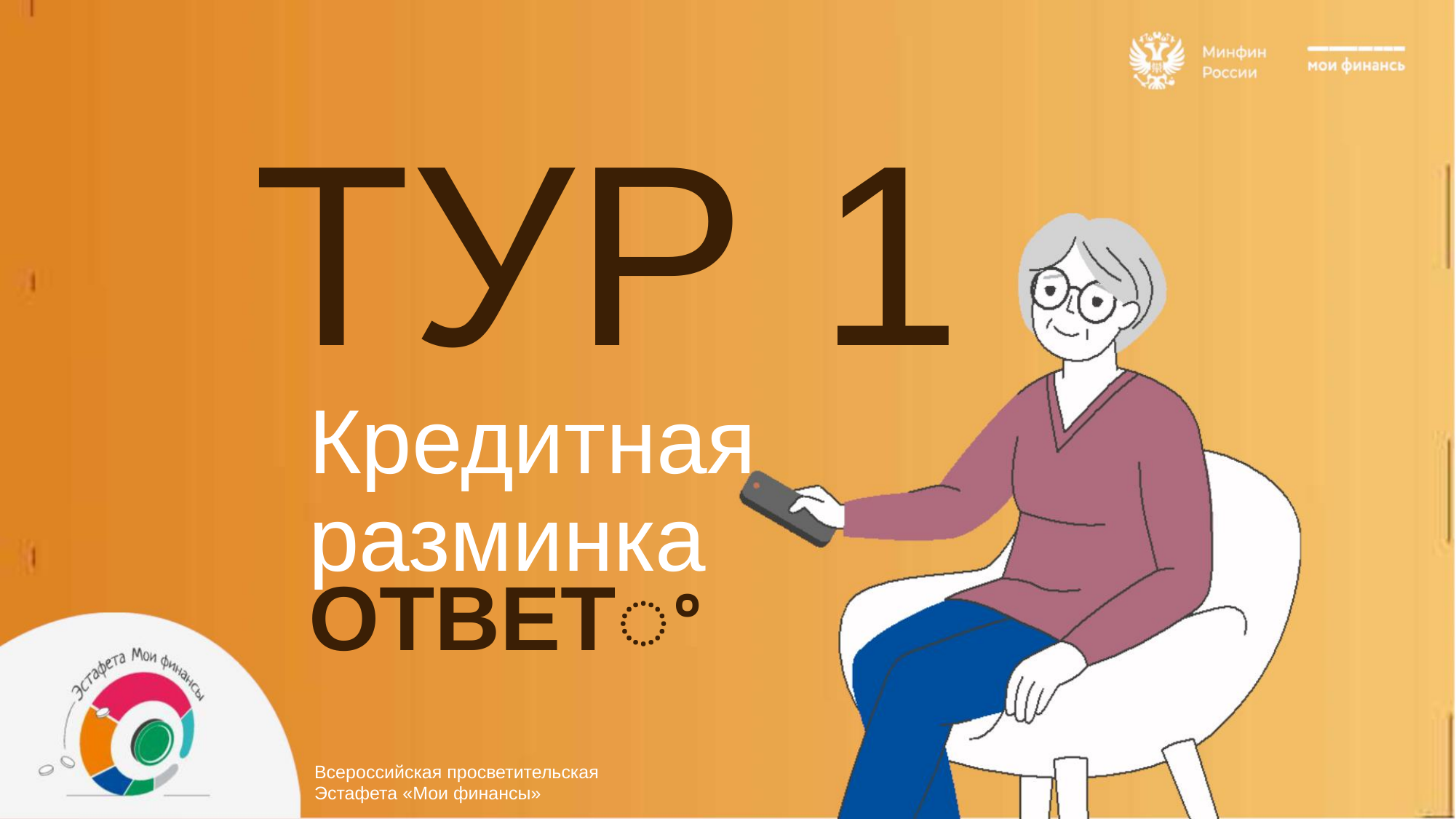

ТУР 1
Кредитная
разминка
ОТВЕТꢀ
Всероссийская просветительская
Эстафета «Мои финансы»